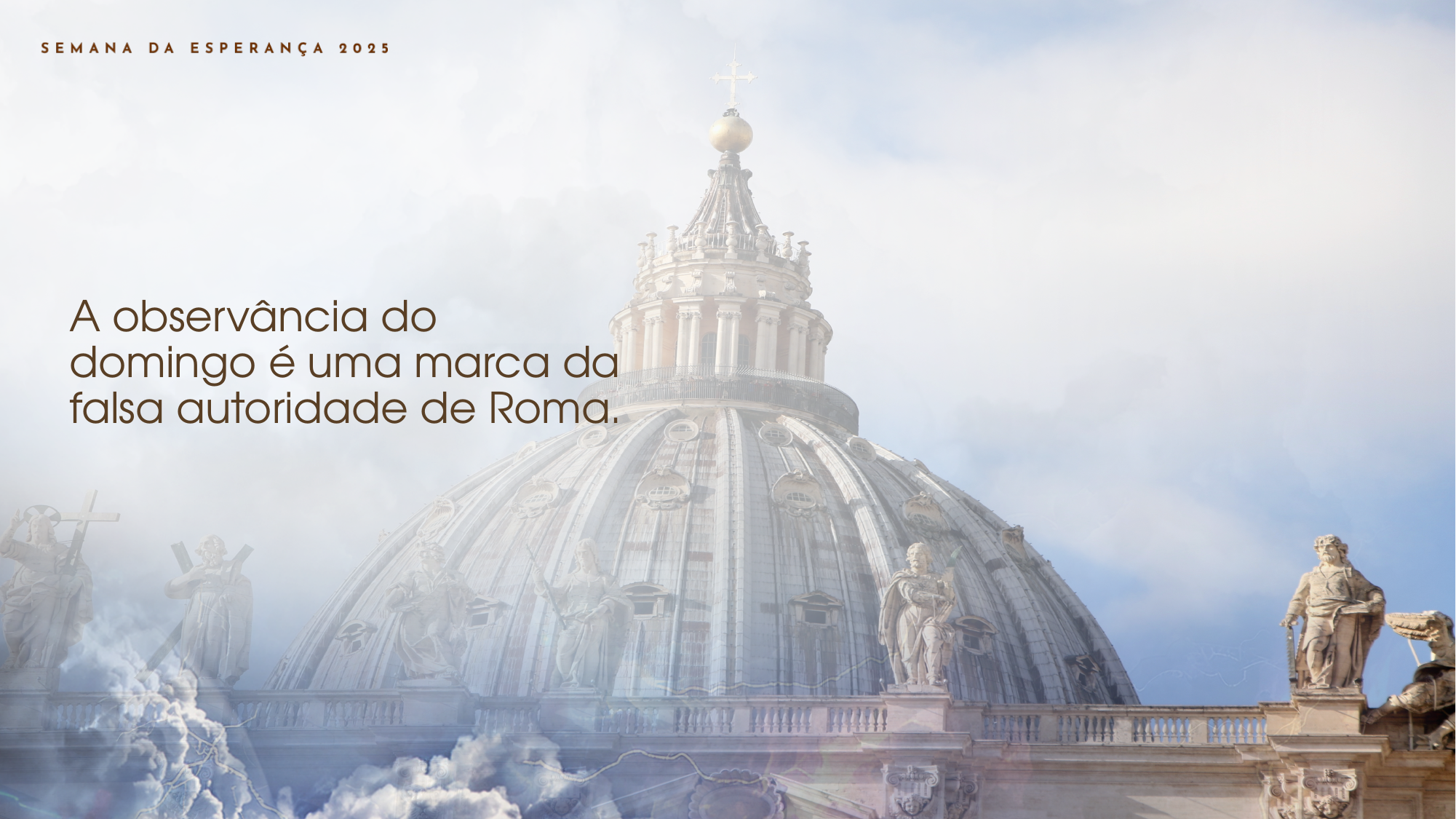

A observância do domingo é uma marca da falsa autoridade de Roma.